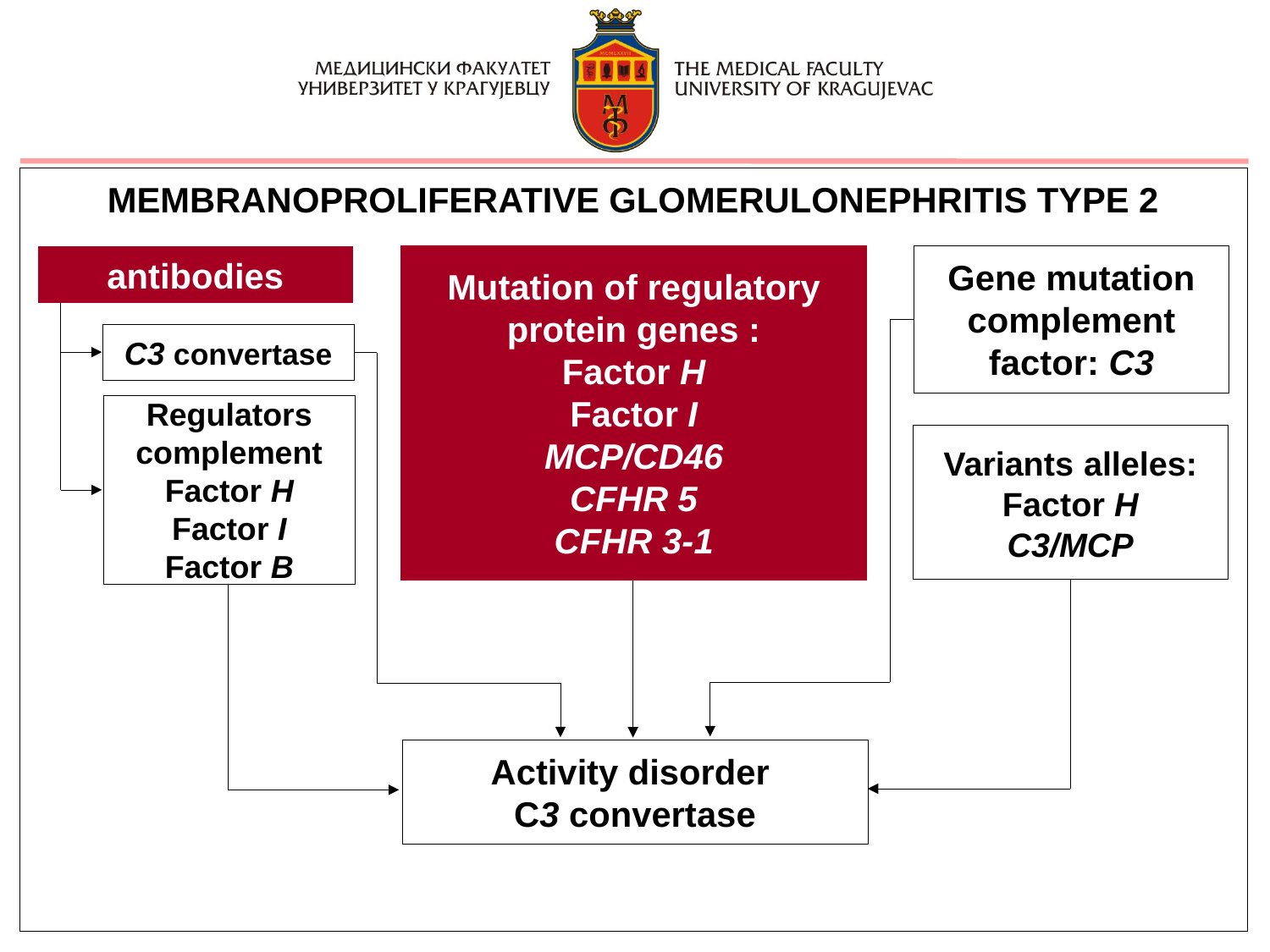

MEMBRANOPROLIFERATIVE GLOMERULONEPHRITIS TYPE 2

Mutation of regulatory protein genes :
Factor H
Factor I
MCP/CD46
CFHR 5
CFHR 3-1
Gene mutation complement factor: C3
antibodies
C3 convertase
Regulators complement
Factor H
Factor I
Factor B
Variants alleles:
Factor H
C3/MCP
Activity disorder
C3 convertase